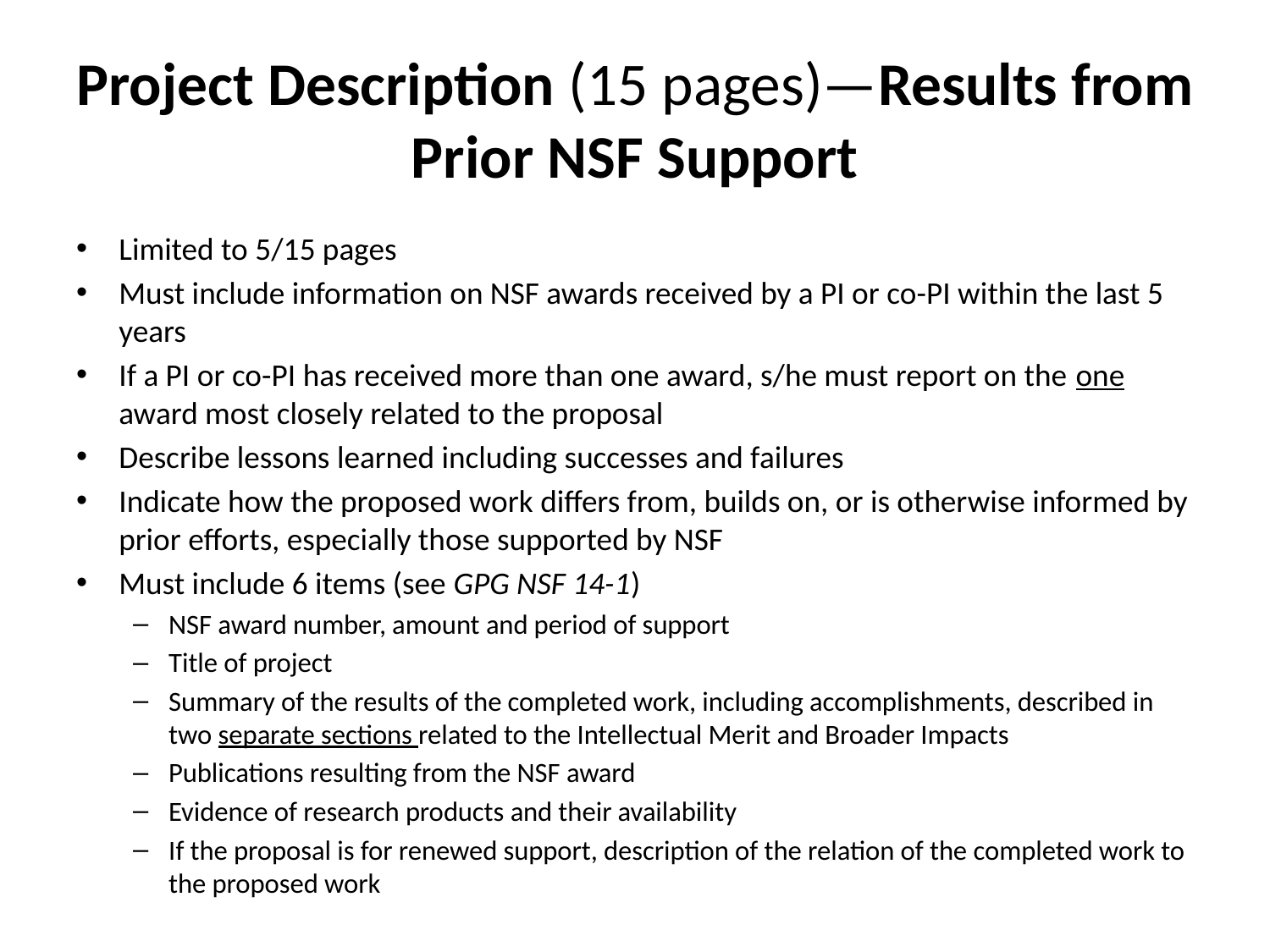

# Project Description (15 pages)—Results from Prior NSF Support
Limited to 5/15 pages
Must include information on NSF awards received by a PI or co-PI within the last 5 years
If a PI or co-PI has received more than one award, s/he must report on the one award most closely related to the proposal
Describe lessons learned including successes and failures
Indicate how the proposed work differs from, builds on, or is otherwise informed by prior efforts, especially those supported by NSF
Must include 6 items (see GPG NSF 14-1)
NSF award number, amount and period of support
Title of project
Summary of the results of the completed work, including accomplishments, described in two separate sections related to the Intellectual Merit and Broader Impacts
Publications resulting from the NSF award
Evidence of research products and their availability
If the proposal is for renewed support, description of the relation of the completed work to the proposed work